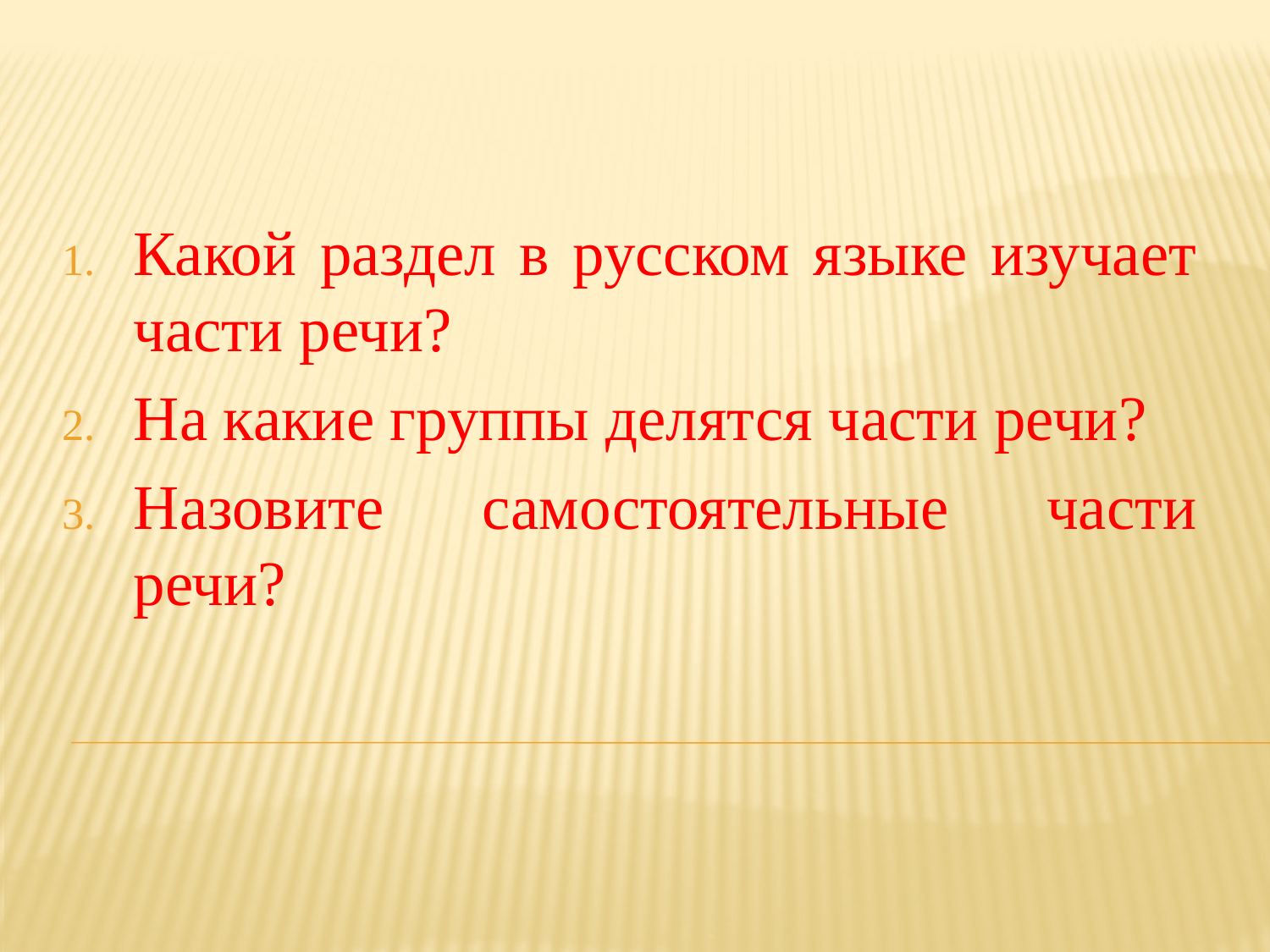

Какой раздел в русском языке изучает части речи?
На какие группы делятся части речи?
Назовите самостоятельные части речи?